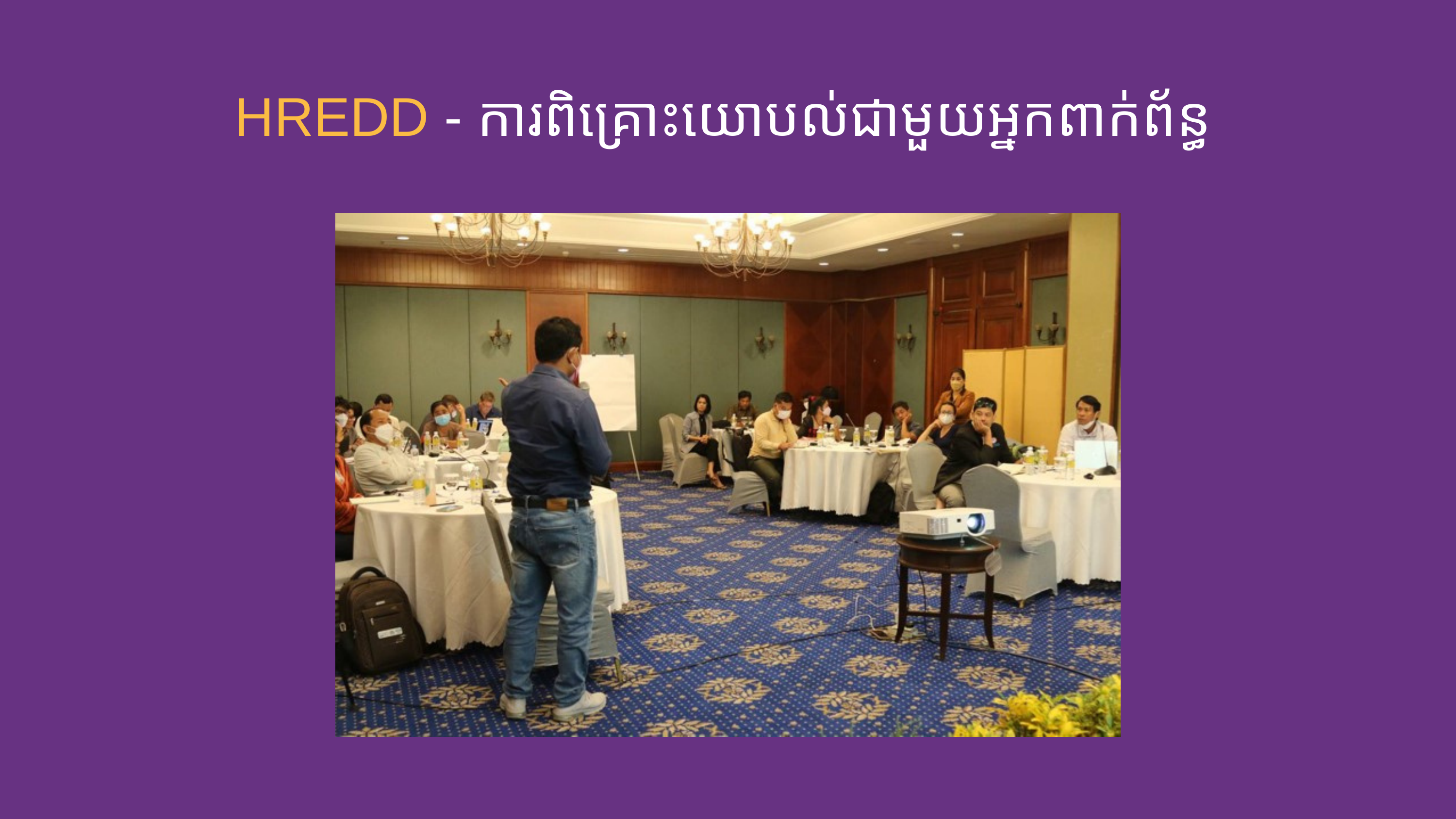

HREDD - ការ​ពិគ្រោះ​យោបល់ជាមួយ​អ្នក​ពាក់​ព័ន្ធ​​